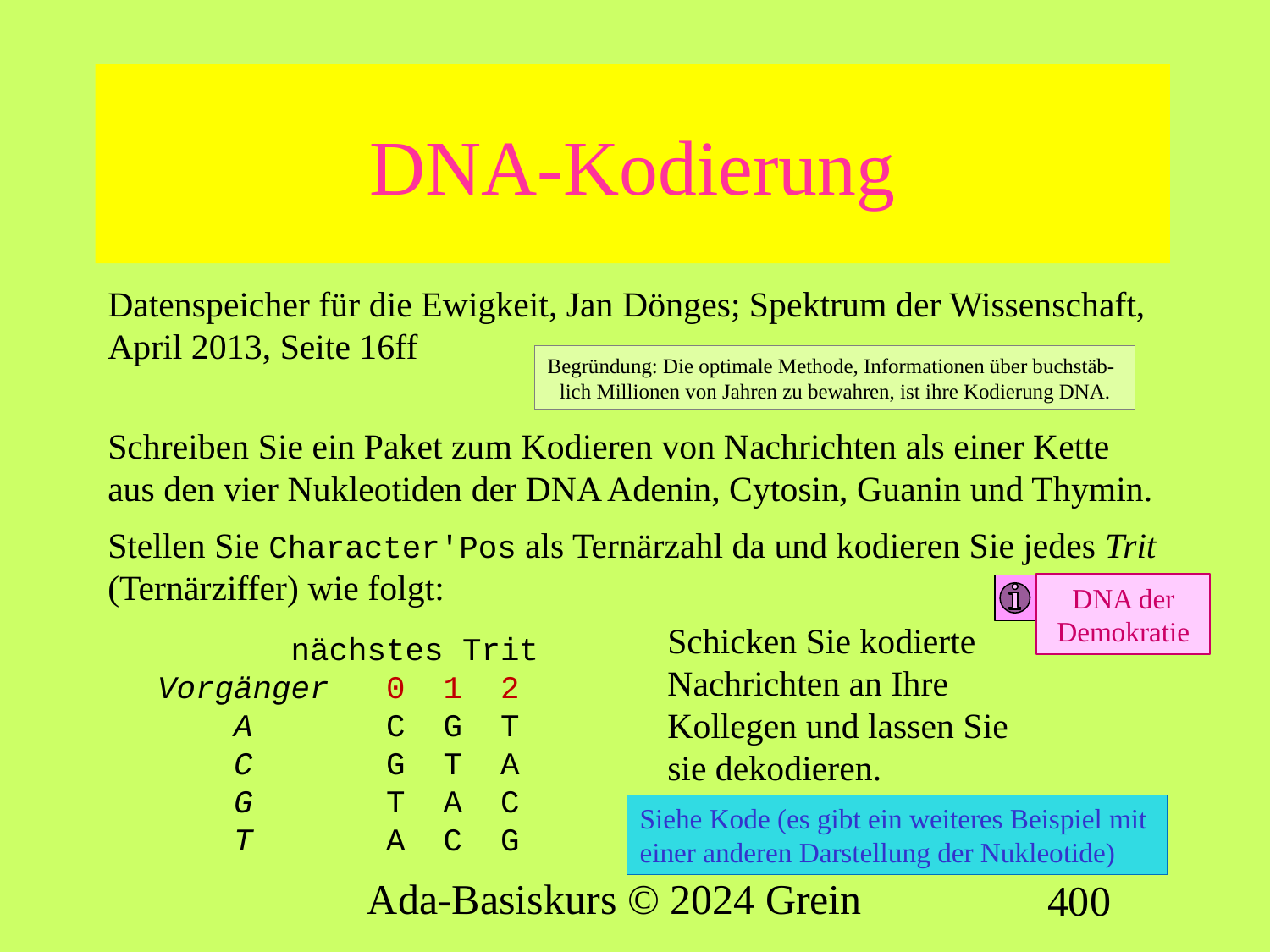

# DNA-Kodierung
Datenspeicher für die Ewigkeit, Jan Dönges; Spektrum der Wissenschaft, April 2013, Seite 16ff

Schreiben Sie ein Paket zum Kodieren von Nachrichten als einer Kette aus den vier Nukleotiden der DNA Adenin, Cytosin, Guanin und Thymin.
Stellen Sie Character'Pos als Ternärzahl da und kodieren Sie jedes Trit (Ternärziffer) wie folgt:
Begründung: Die optimale Methode, Informationen über buchstäb-
lich Millionen von Jahren zu bewahren, ist ihre Kodierung DNA.
DNA der Demokratie

Schicken Sie kodierte Nachrichten an Ihre Kollegen und lassen Sie sie dekodieren.
       nächstes Trit
Vorgänger   0  1  2
    A       C  G  T
    C       G  T  A
    G       T  A  C
    T       A  C  G
Siehe Kode (es gibt ein weiteres Beispiel mit einer anderen Darstellung der Nukleotide)
Ada-Basiskurs © 2024 Grein
400